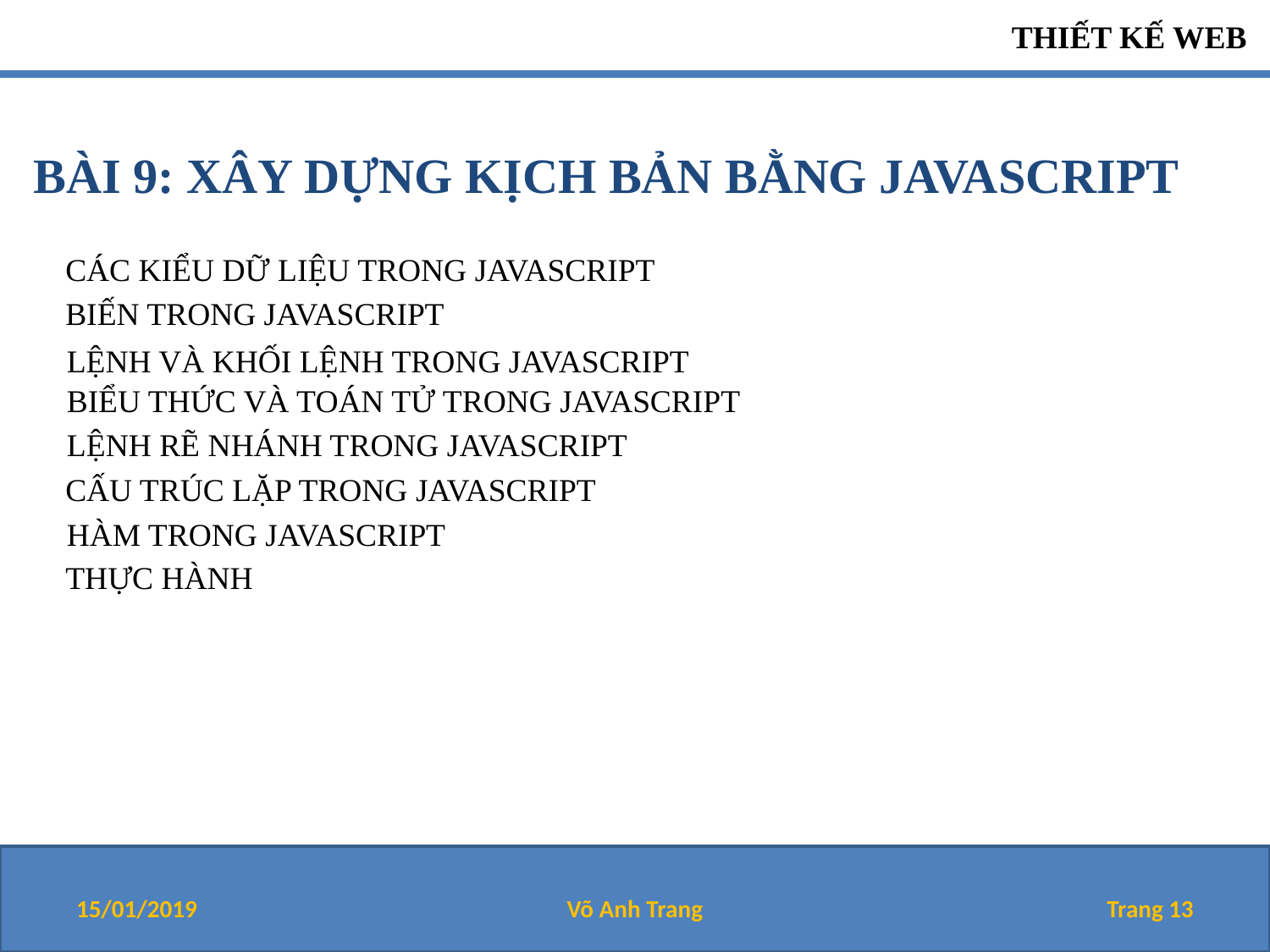

BÀI 9: XÂY DỰNG KỊCH BẢN BẰNG JAVASCRIPT
CÁC KIỂU DỮ LIỆU TRONG JAVASCRIPT
BIẾN TRONG JAVASCRIPT
LỆNH VÀ KHỐI LỆNH TRONG JAVASCRIPT
BIỂU THỨC VÀ TOÁN TỬ TRONG JAVASCRIPT
LỆNH RẼ NHÁNH TRONG JAVASCRIPT
CẤU TRÚC LẶP TRONG JAVASCRIPT
HÀM TRONG JAVASCRIPT
THỰC HÀNH
15/01/2019
Võ Anh Trang
Trang 13